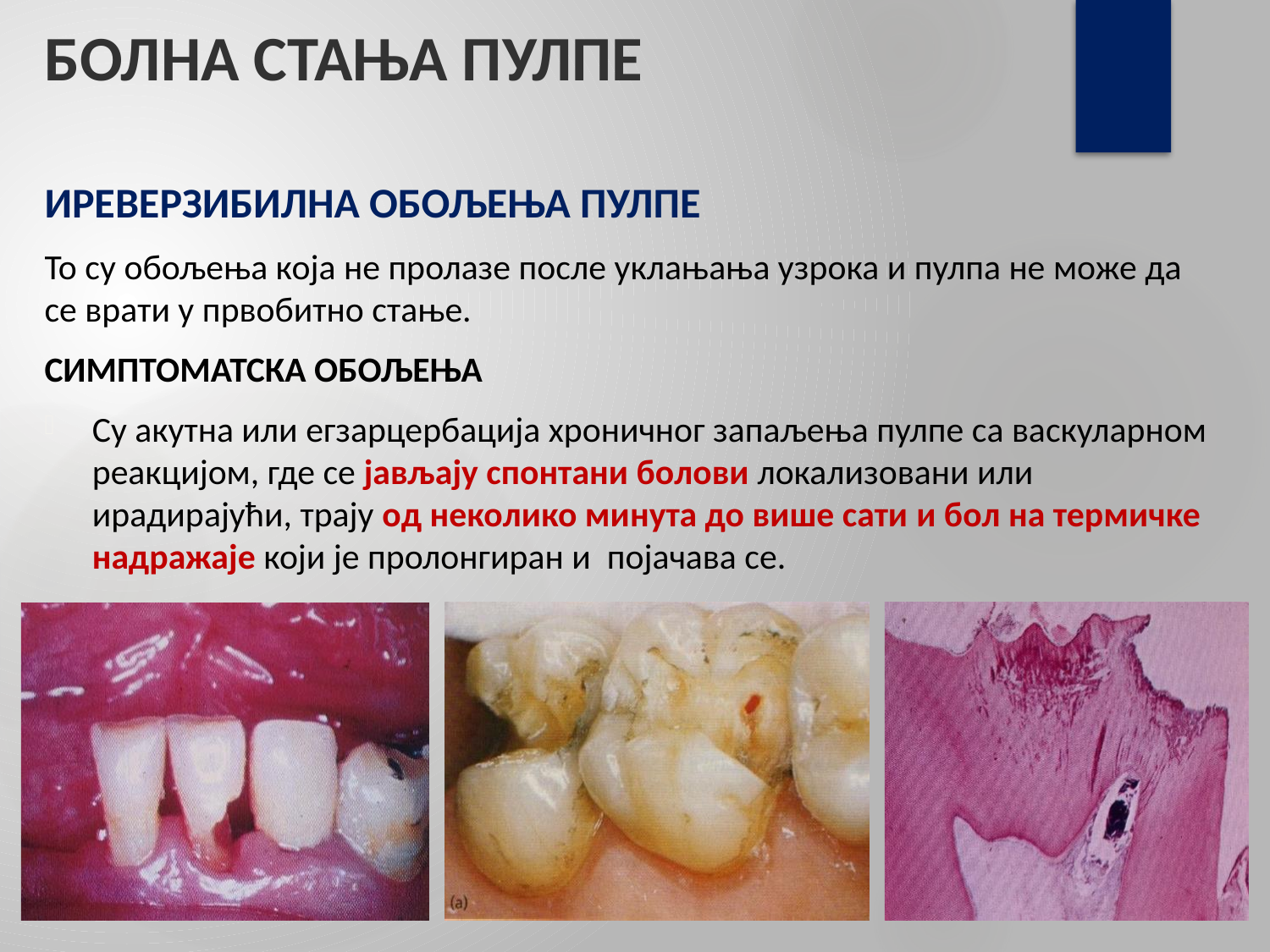

# БОЛНА СТАЊА ПУЛПЕ
ИРЕВЕРЗИБИЛНА ОБОЉЕЊА ПУЛПЕ
То су обољења која не пролазе после уклањања узрока и пулпа не може да се врати у првобитно стање.
СИМПТОМАТСКА ОБОЉЕЊА
Су акутна или егзарцербација хроничног запаљења пулпе са васкуларном реакцијом, где се јављају спонтани болови локализовани или ирадирајући, трају од неколико минута до више сати и бол на термичке надражаје који је пролонгиран и  појачава се.